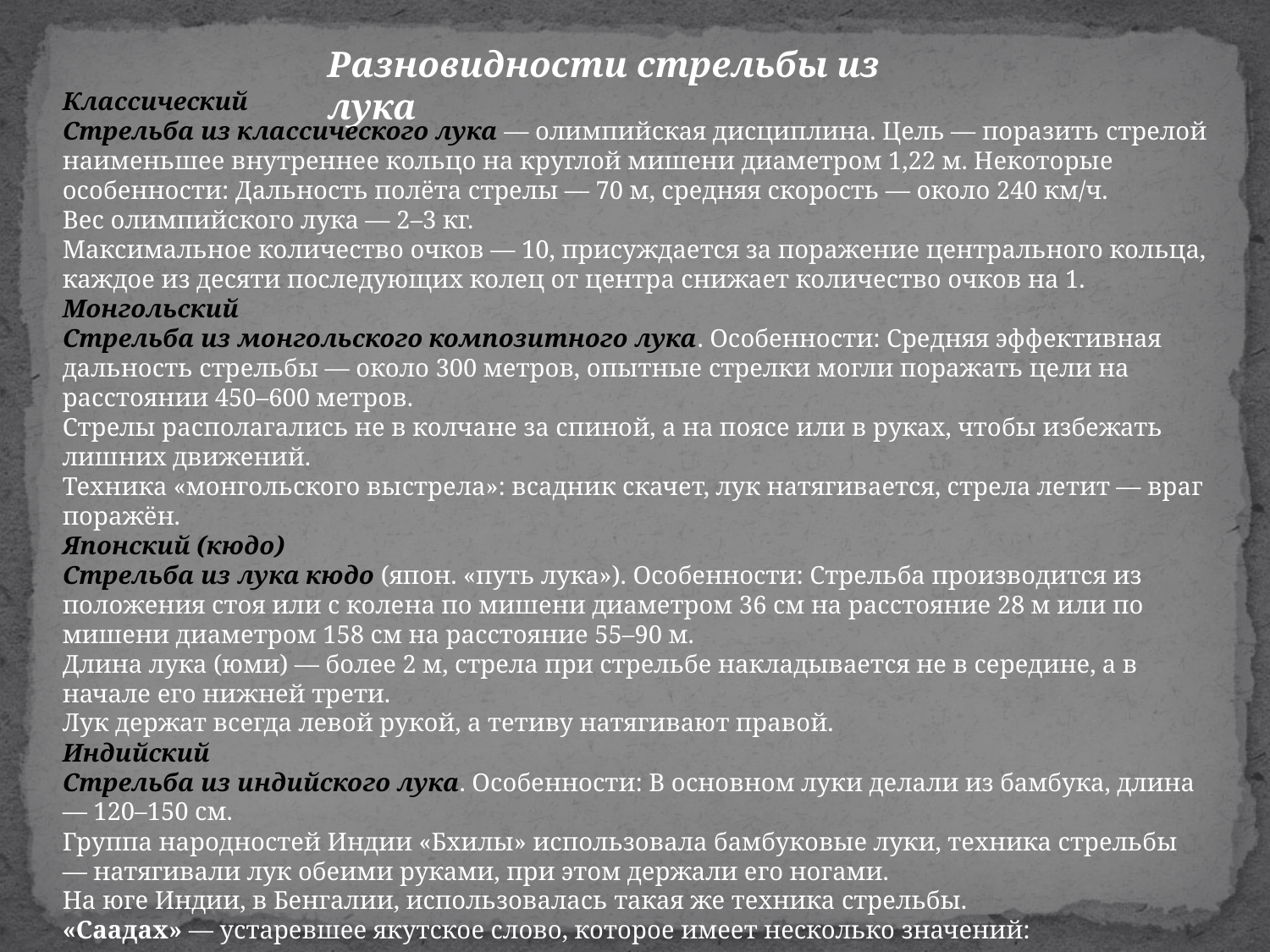

Разновидности стрельбы из лука
Классический
Стрельба из классического лука — олимпийская дисциплина. Цель — поразить стрелой наименьшее внутреннее кольцо на круглой мишени диаметром 1,22 м. Некоторые особенности: Дальность полёта стрелы — 70 м, средняя скорость — около 240 км/ч.
Вес олимпийского лука — 2–3 кг.
Максимальное количество очков — 10, присуждается за поражение центрального кольца, каждое из десяти последующих колец от центра снижает количество очков на 1.
Монгольский
Стрельба из монгольского композитного лука. Особенности: Средняя эффективная дальность стрельбы — около 300 метров, опытные стрелки могли поражать цели на расстоянии 450–600 метров.
Стрелы располагались не в колчане за спиной, а на поясе или в руках, чтобы избежать лишних движений.
Техника «монгольского выстрела»: всадник скачет, лук натягивается, стрела летит — враг поражён.
Японский (кюдо)
Стрельба из лука кюдо (япон. «путь лука»). Особенности: Стрельба производится из положения стоя или с колена по мишени диаметром 36 см на расстояние 28 м или по мишени диаметром 158 см на расстояние 55–90 м.
Длина лука (юми) — более 2 м, стрела при стрельбе накладывается не в середине, а в начале его нижней трети.
Лук держат всегда левой рукой, а тетиву натягивают правой.
Индийский
Стрельба из индийского лука. Особенности: В основном луки делали из бамбука, длина — 120–150 см.
Группа народностей Индии «Бхилы» использовала бамбуковые луки, техника стрельбы — натягивали лук обеими руками, при этом держали его ногами.
На юге Индии, в Бенгалии, использовалась такая же техника стрельбы.
«Саадах» — устаревшее якутское слово, которое имеет несколько значений: